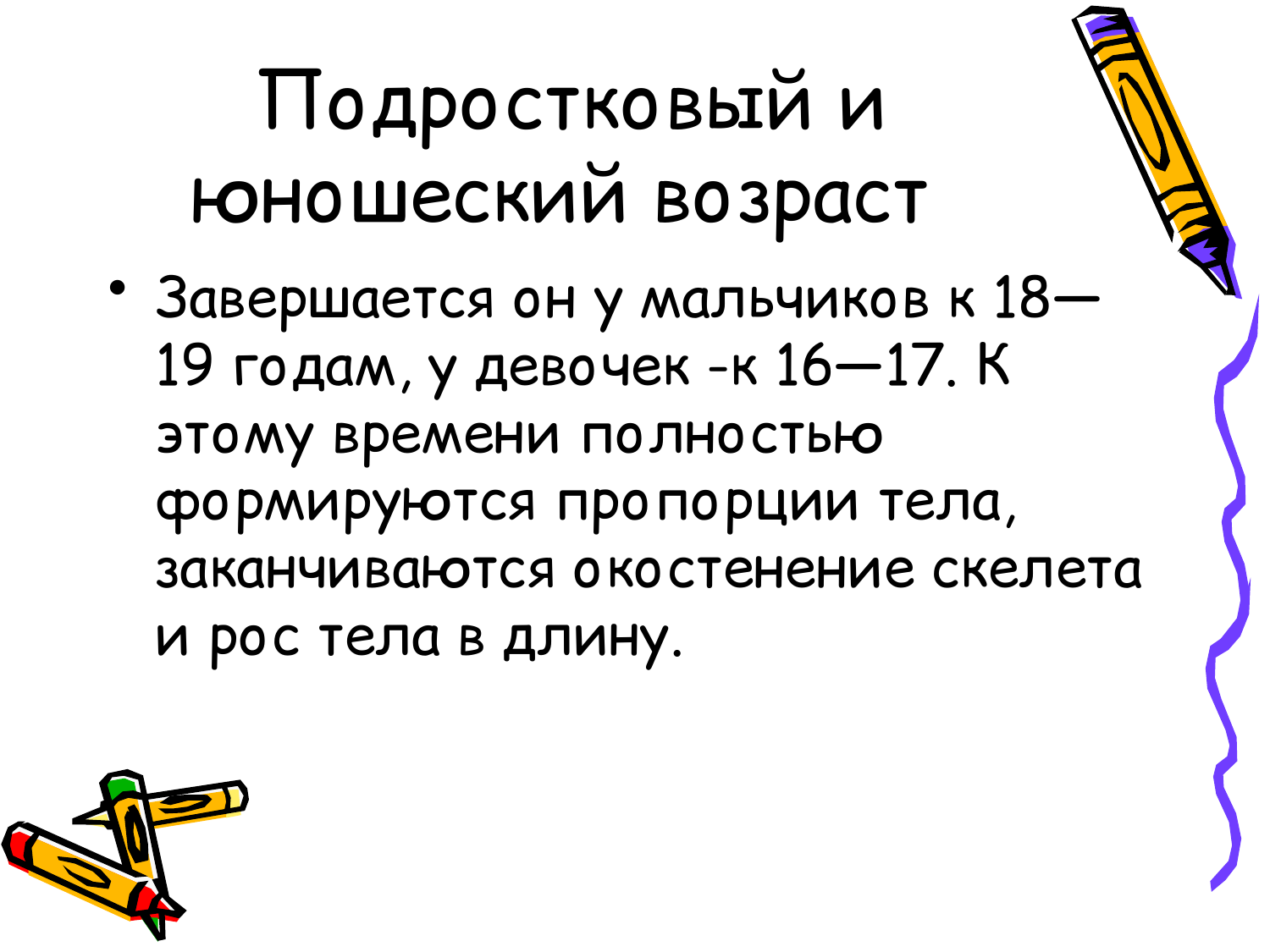

# Подростковый и юношеский возраст
Завершается он у мальчиков к 18—19 годам, у девочек -к 16—17. К этому времени полностью формируются пропорции тела, заканчиваются окостенение скелета и рос тела в длину.